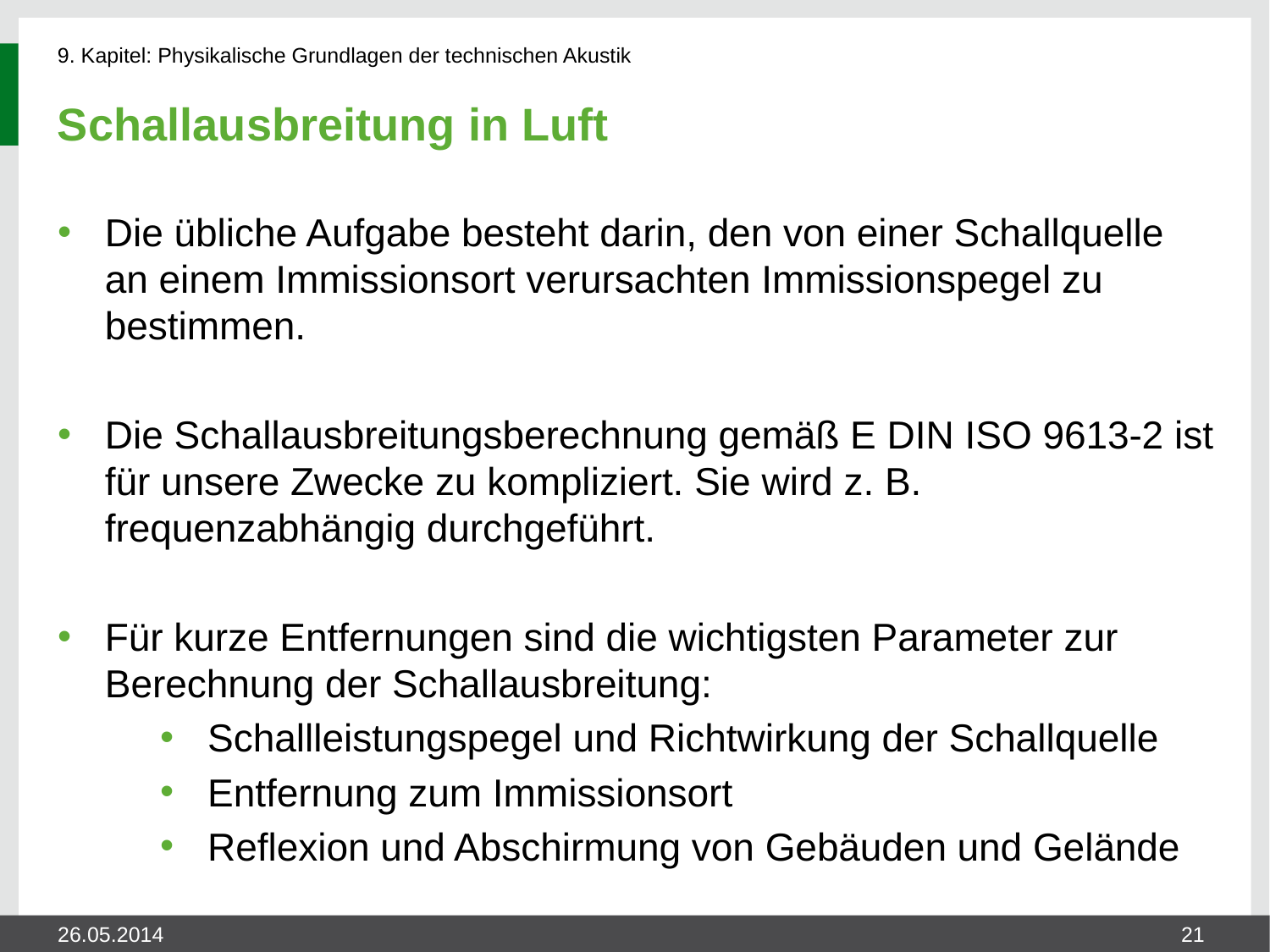

# Schallausbreitung in Luft
Die übliche Aufgabe besteht darin, den von einer Schallquelle an einem Immissionsort verursachten Immissionspegel zu bestimmen.

Die Schallausbreitungsberechnung gemäß E DIN ISO 9613-2 ist für unsere Zwecke zu kompliziert. Sie wird z. B. frequenzabhängig durchgeführt.

Für kurze Entfernungen sind die wichtigsten Parameter zur Berechnung der Schallausbreitung:
Schallleistungspegel und Richtwirkung der Schallquelle
Entfernung zum Immissionsort
Reflexion und Abschirmung von Gebäuden und Gelände
26.05.2014
21